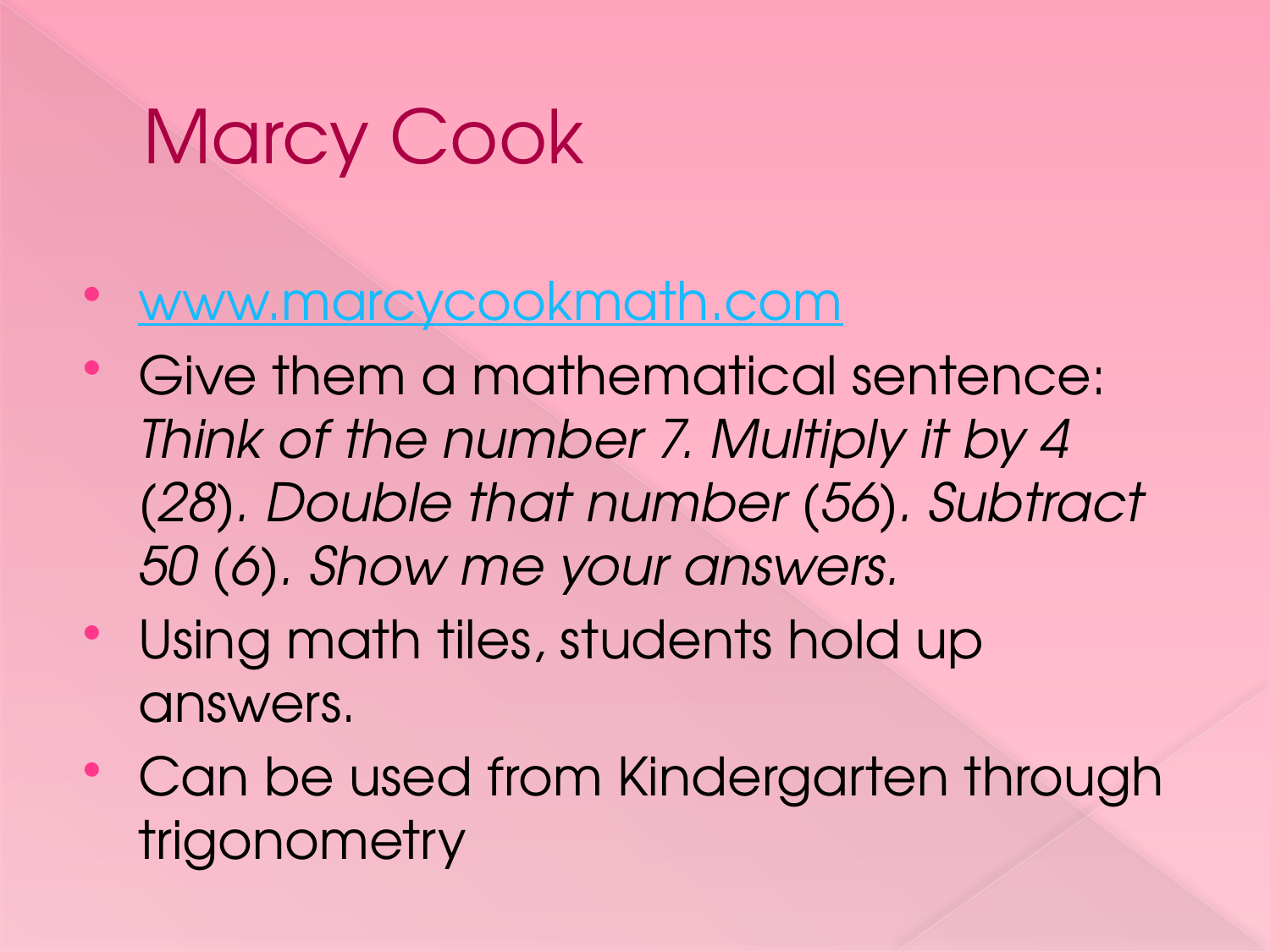

# Marcy Cook
www.marcycookmath.com
Give them a mathematical sentence: Think of the number 7. Multiply it by 4 (28). Double that number (56). Subtract 50 (6). Show me your answers.
Using math tiles, students hold up answers.
Can be used from Kindergarten through trigonometry